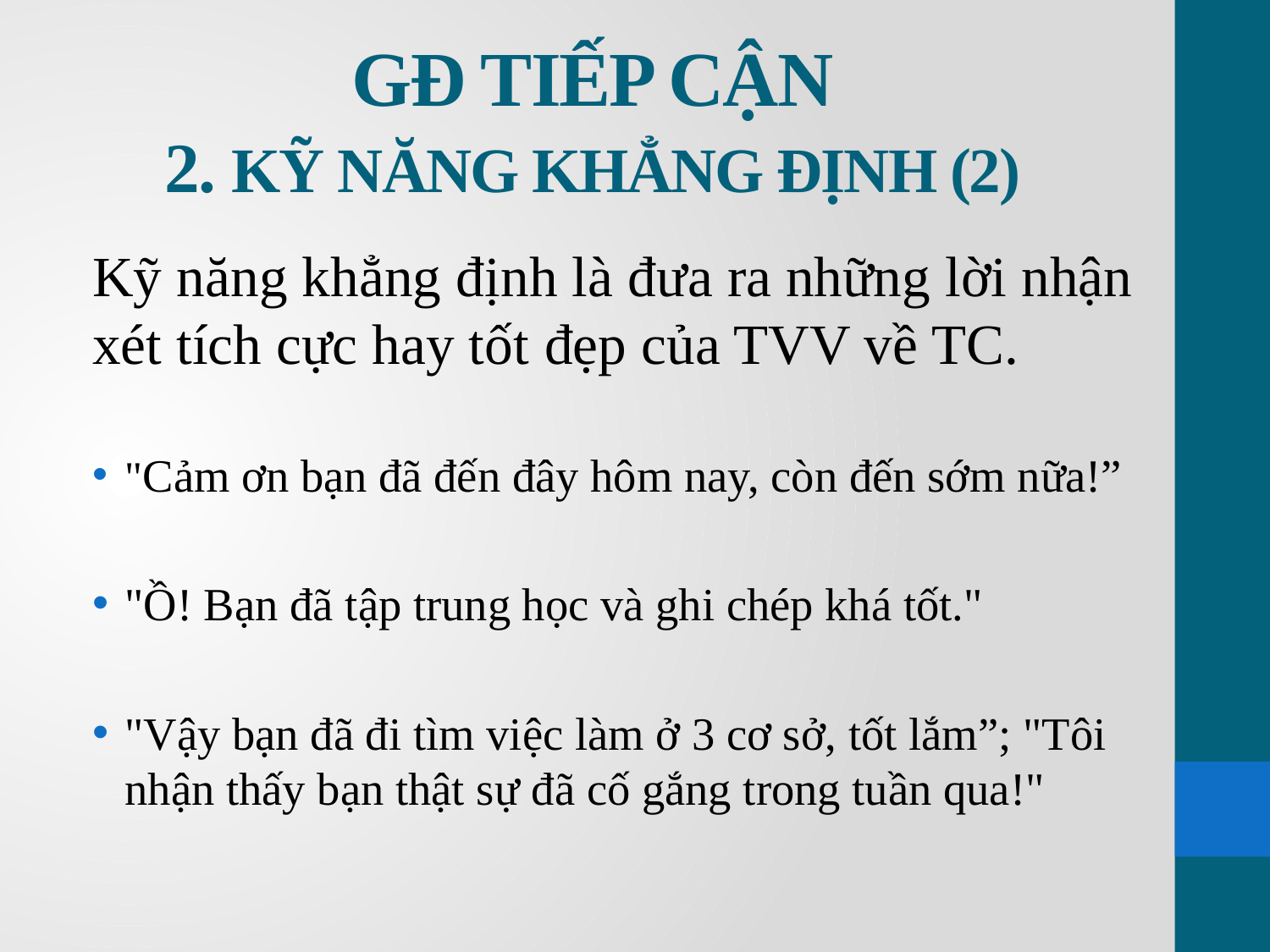

# GĐ TIẾP CẬN 2. KỸ NĂNG KHẲNG ĐỊNH (2)
Kỹ năng khẳng định là đưa ra những lời nhận xét tích cực hay tốt đẹp của TVV về TC.

"Cảm ơn bạn đã đến đây hôm nay, còn đến sớm nữa!”

"Ồ! Bạn đã tập trung học và ghi chép khá tốt."

"Vậy bạn đã đi tìm việc làm ở 3 cơ sở, tốt lắm”; "Tôi nhận thấy bạn thật sự đã cố gắng trong tuần qua!"